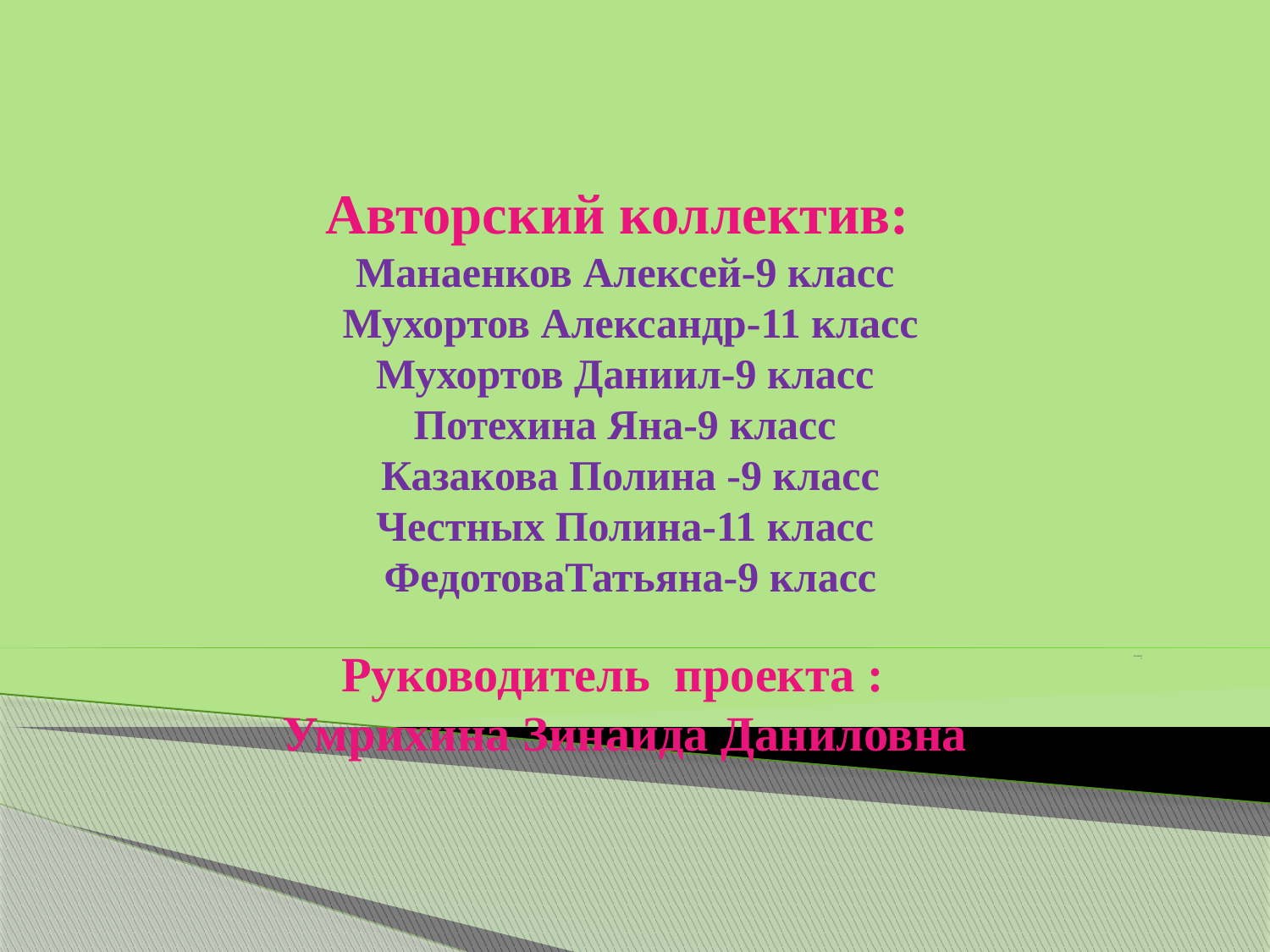

# Авторский коллектив: Манаенков Алексей-9 класс Мухортов Александр-11 класс Мухортов Даниил-9 класс Потехина Яна-9 класс Казакова Полина -9 класс Честных Полина-11 класс ФедотоваТатьяна-9 класс Руководитель  проекта : Умрихина Зинаида Даниловна
9 класс
\\